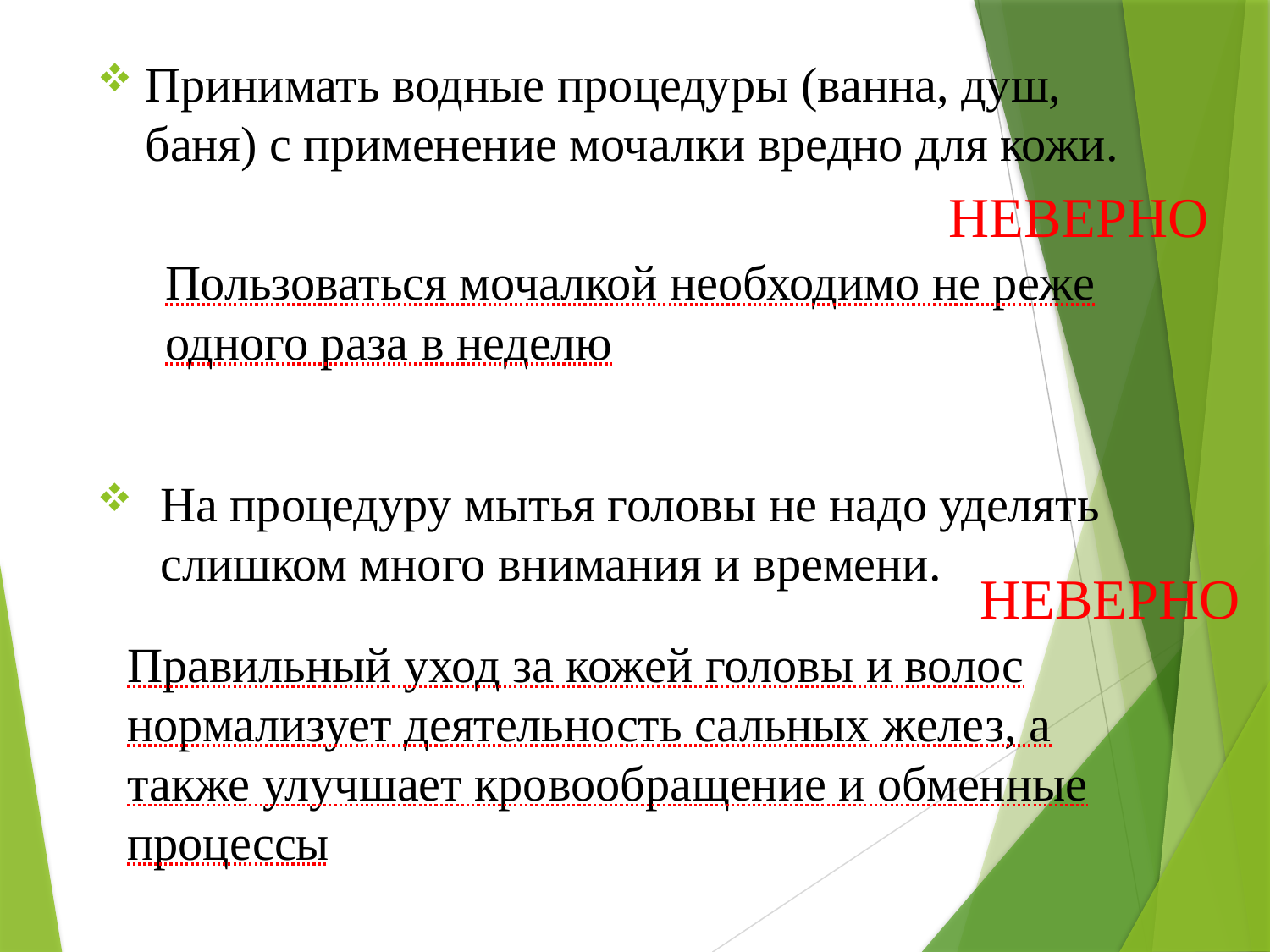

Принимать водные процедуры (ванна, душ, баня) с применение мочалки вредно для кожи.
НЕВЕРНО
Пользоваться мочалкой необходимо не реже одного раза в неделю
На процедуру мытья головы не надо уделять слишком много внимания и времени.
НЕВЕРНО
Правильный уход за кожей головы и волос нормализует деятельность сальных желез, а также улучшает кровообращение и обменные процессы